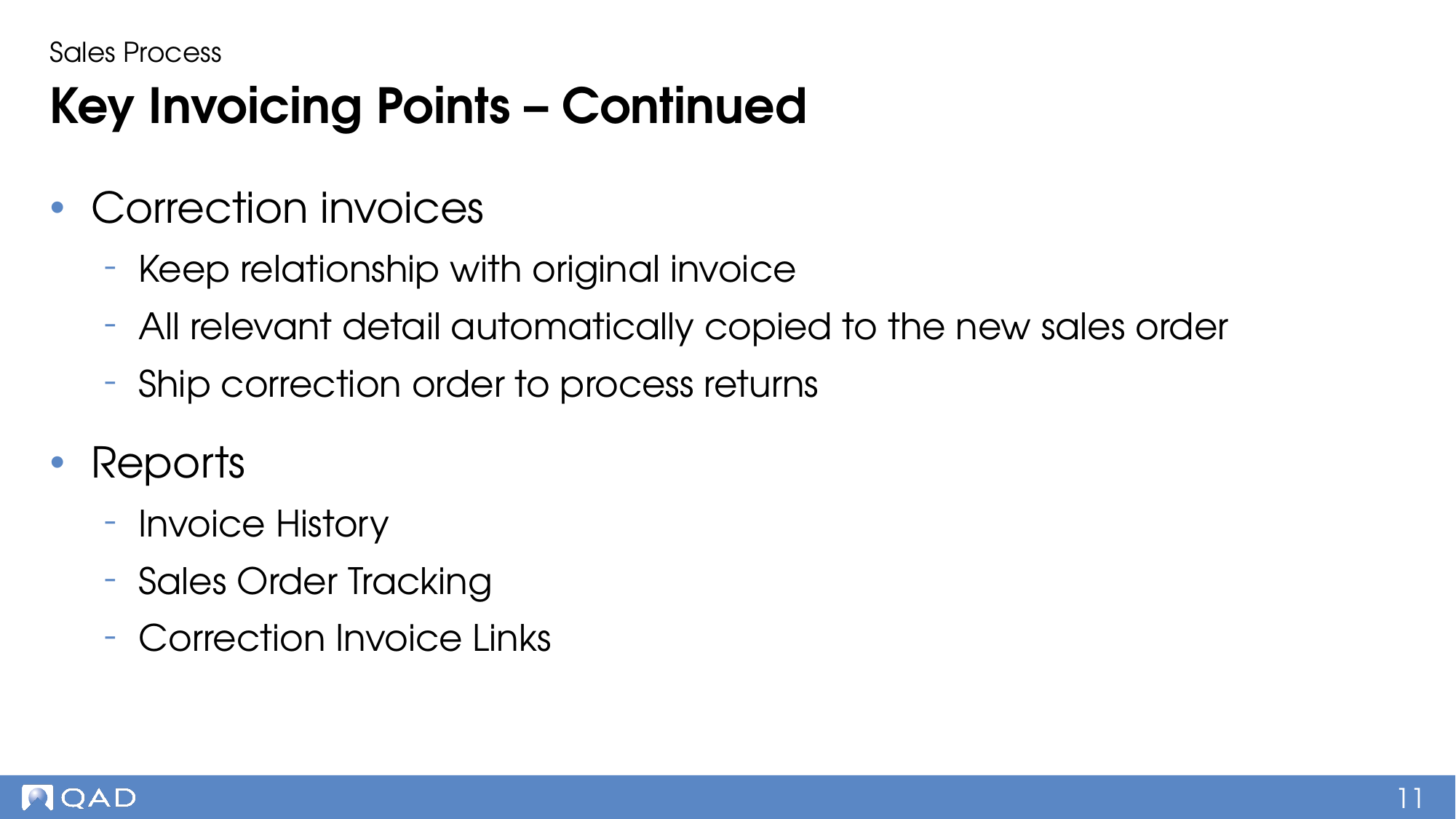

Sales Process
# Key Invoicing Points – Continued
Correction invoices
Keep relationship with original invoice
All relevant detail automatically copied to the new sales order
Ship correction order to process returns
Reports
Invoice History
Sales Order Tracking
Correction Invoice Links

11